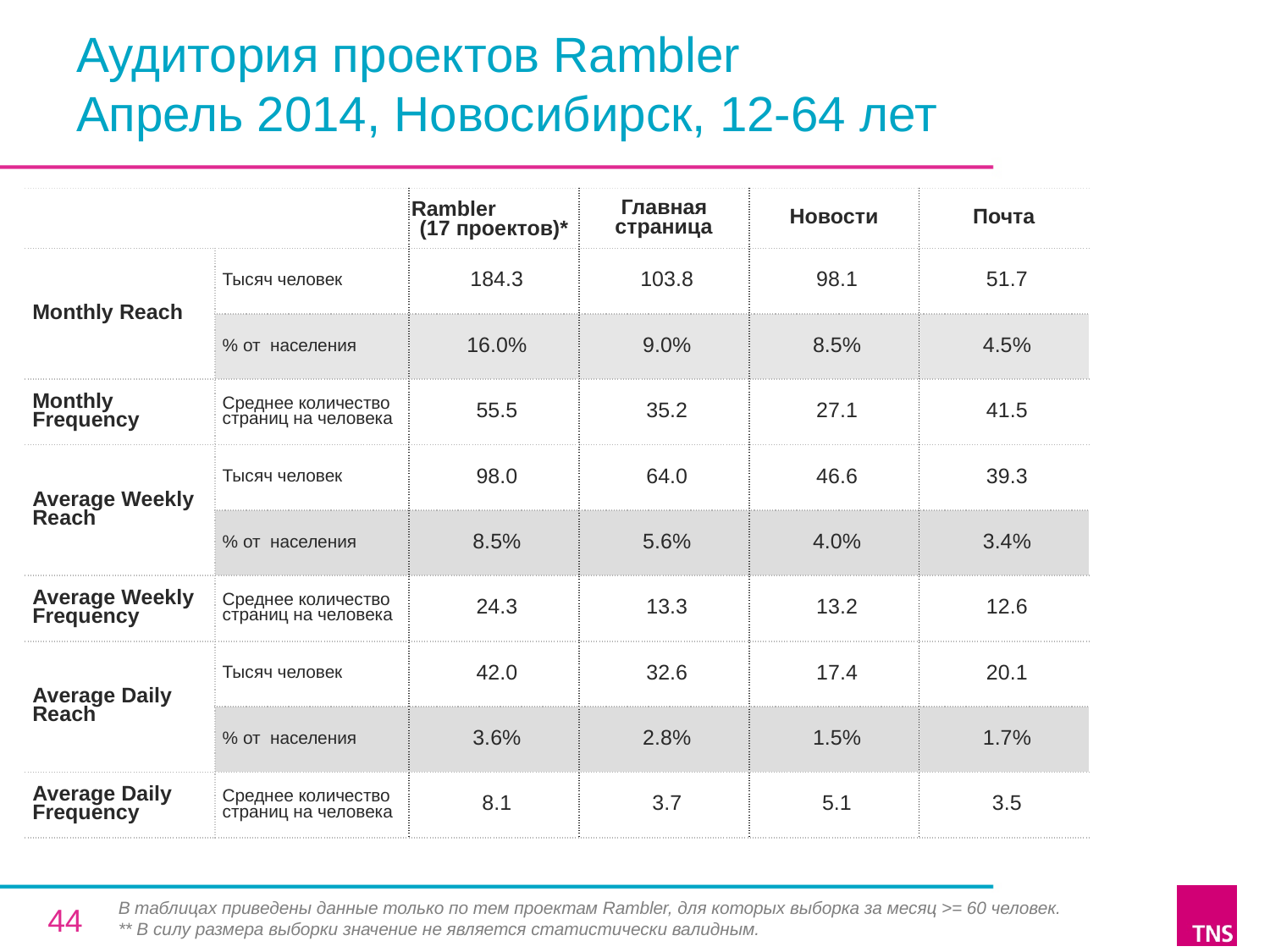

# Аудитория проектов Rambler Апрель 2014, Новосибирск, 12-64 лет
|  |  | Rambler (17 проектов)\* | Главная страница | Новости | Почта |
| --- | --- | --- | --- | --- | --- |
| Monthly Reach | Тысяч человек | 184.3 | 103.8 | 98.1 | 51.7 |
|  | % от населения | 16.0% | 9.0% | 8.5% | 4.5% |
| Monthly Frequency | Среднее количество страниц на человека | 55.5 | 35.2 | 27.1 | 41.5 |
| Average Weekly Reach | Тысяч человек | 98.0 | 64.0 | 46.6 | 39.3 |
|  | % от населения | 8.5% | 5.6% | 4.0% | 3.4% |
| Average Weekly Frequency | Среднее количество страниц на человека | 24.3 | 13.3 | 13.2 | 12.6 |
| Average Daily Reach | Тысяч человек | 42.0 | 32.6 | 17.4 | 20.1 |
|  | % от населения | 3.6% | 2.8% | 1.5% | 1.7% |
| Average Daily Frequency | Среднее количество страниц на человека | 8.1 | 3.7 | 5.1 | 3.5 |
В таблицах приведены данные только по тем проектам Rambler, для которых выборка за месяц >= 60 человек.
** В силу размера выборки значение не является статистически валидным.
44